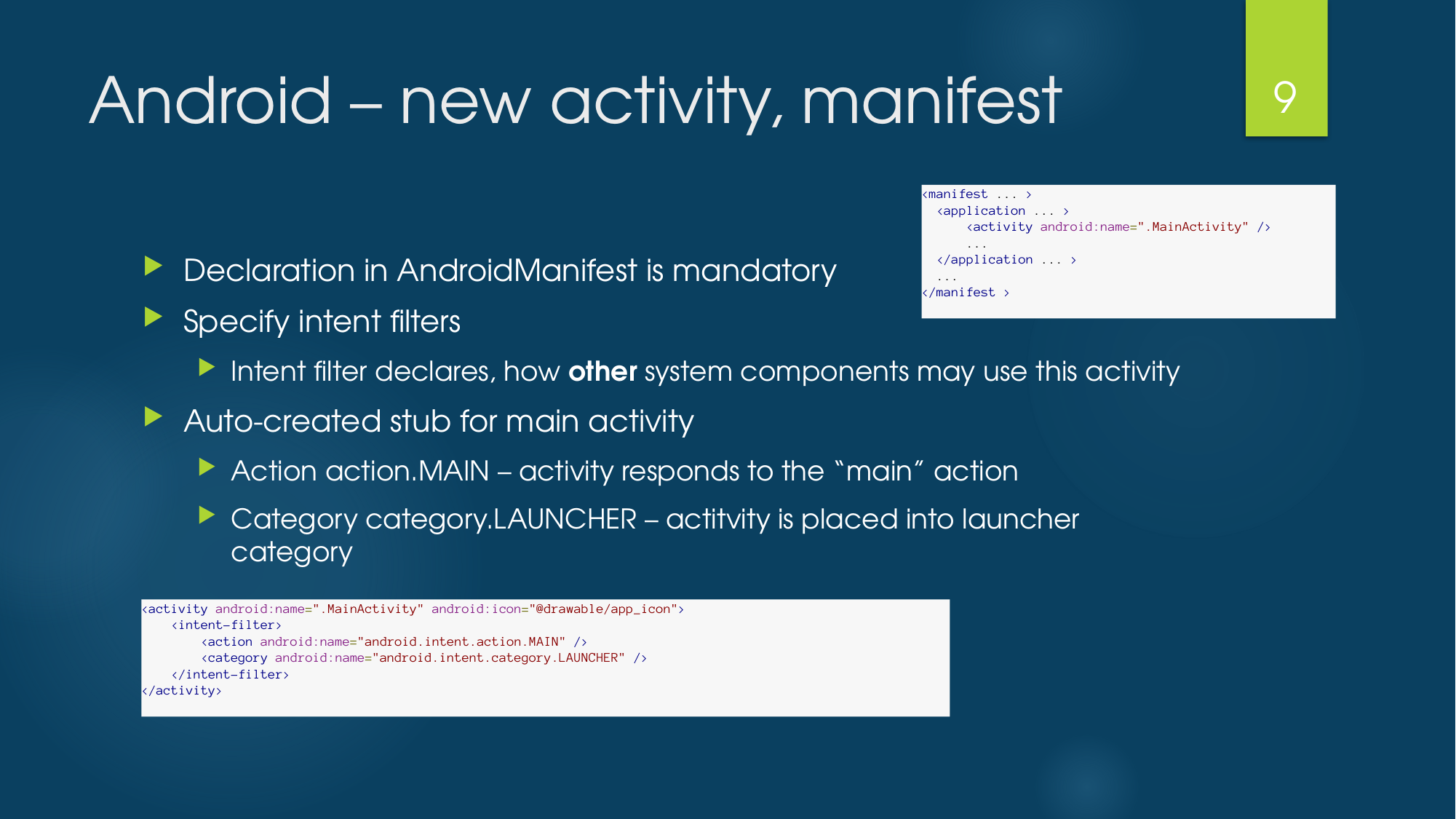

9
# Android – new activity, manifest
<manifest ... >
  <application ... >
      <activity android:name=".MainActivity" />
      ...
  </application ... >
  ...
</manifest >
Declaration in AndroidManifest is mandatory
Specify intent filters
Intent filter declares, how other system components may use this activity
Auto-created stub for main activity
Action action.MAIN – activity responds to the “main” action
Category category.LAUNCHER – actitvity is placed into launcher category

<activity android:name=".MainActivity" android:icon="@drawable/app_icon">
    <intent-filter>
        <action android:name="android.intent.action.MAIN" />
        <category android:name="android.intent.category.LAUNCHER" />
    </intent-filter>
</activity>